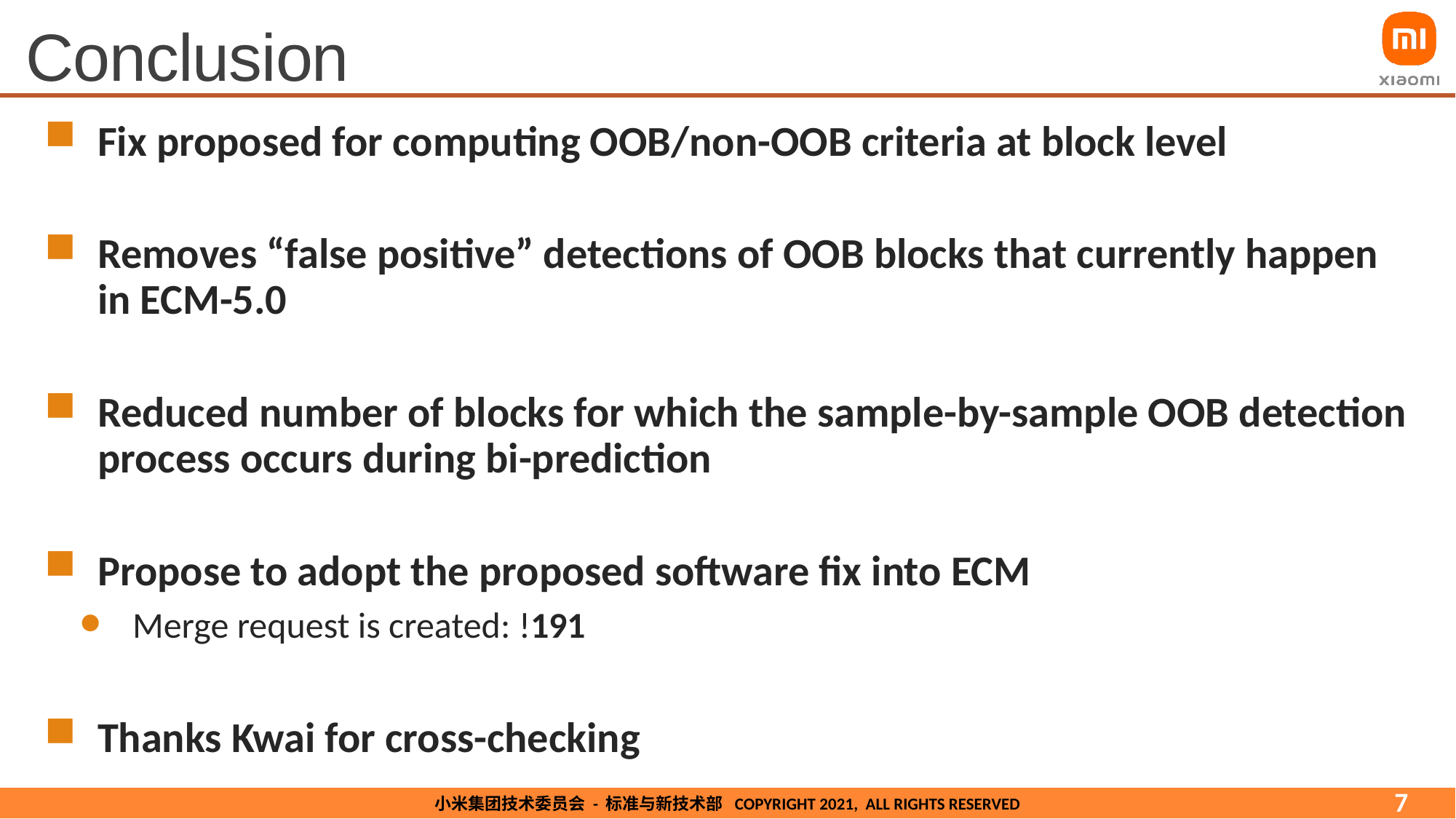

# Conclusion
Fix proposed for computing OOB/non-OOB criteria at block level
Removes “false positive” detections of OOB blocks that currently happen in ECM-5.0
Reduced number of blocks for which the sample-by-sample OOB detection process occurs during bi-prediction
Propose to adopt the proposed software fix into ECM
Merge request is created: !191
Thanks Kwai for cross-checking
7